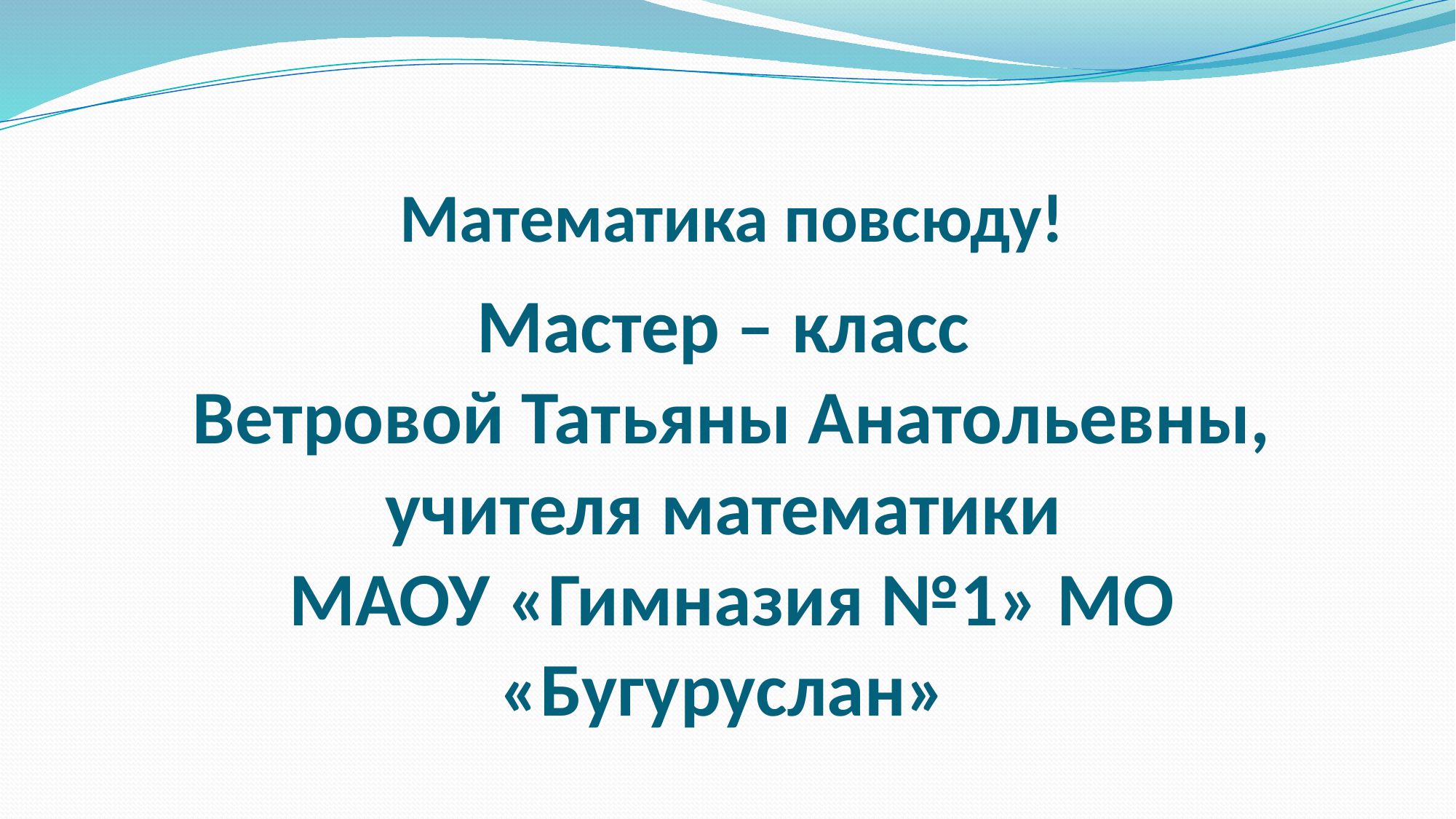

# Математика повсюду!
Мастер – класс
 Ветровой Татьяны Анатольевны,  учителя математики
МАОУ «Гимназия №1» МО «Бугуруслан»